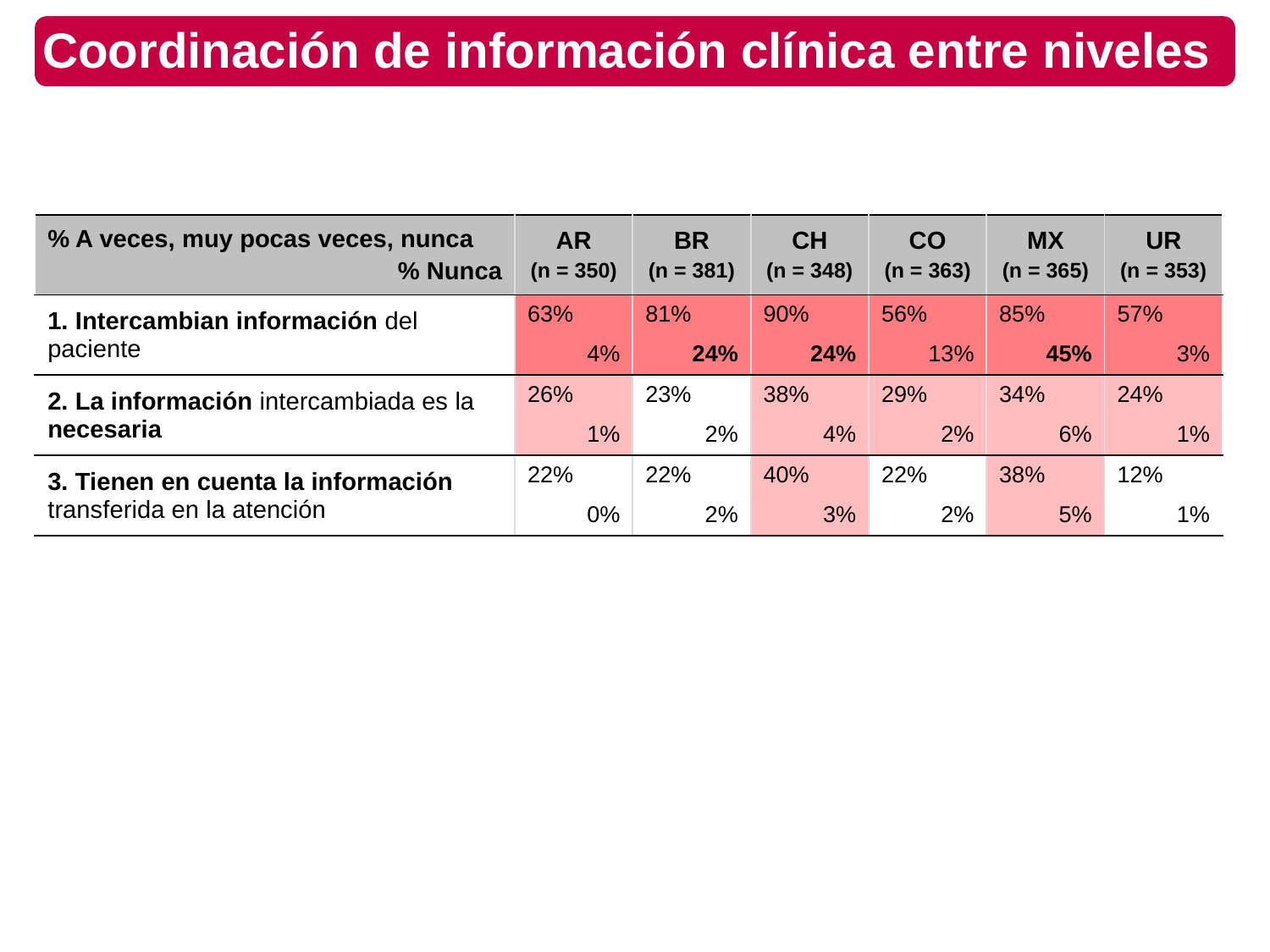

# Coordinación de información clínica entre niveles
| % A veces, muy pocas veces, nunca % Nunca | AR (n = 350) | BR (n = 381) | CH (n = 348) | CO (n = 363) | MX (n = 365) | UR (n = 353) |
| --- | --- | --- | --- | --- | --- | --- |
| 1. Intercambian información del paciente | 63% | 81% | 90% | 56% | 85% | 57% |
|  | 4% | 24% | 24% | 13% | 45% | 3% |
| 2. La información intercambiada es la necesaria | 26% | 23% | 38% | 29% | 34% | 24% |
|  | 1% | 2% | 4% | 2% | 6% | 1% |
| 3. Tienen en cuenta la información transferida en la atención | 22% | 22% | 40% | 22% | 38% | 12% |
|  | 0% | 2% | 3% | 2% | 5% | 1% |